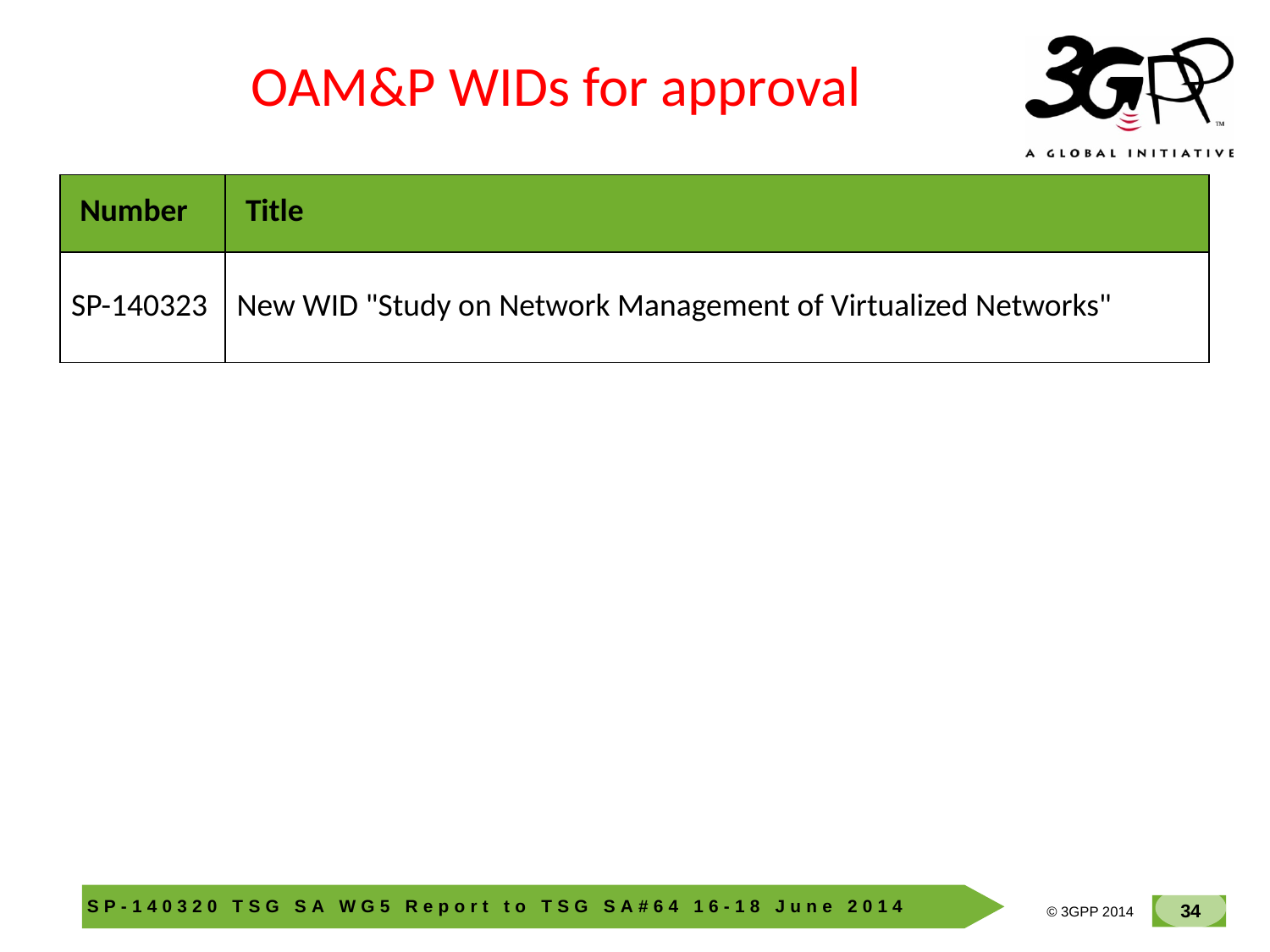

OAM&P WIDs for approval
| Number | Title |
| --- | --- |
| SP-140323 | New WID "Study on Network Management of Virtualized Networks" |